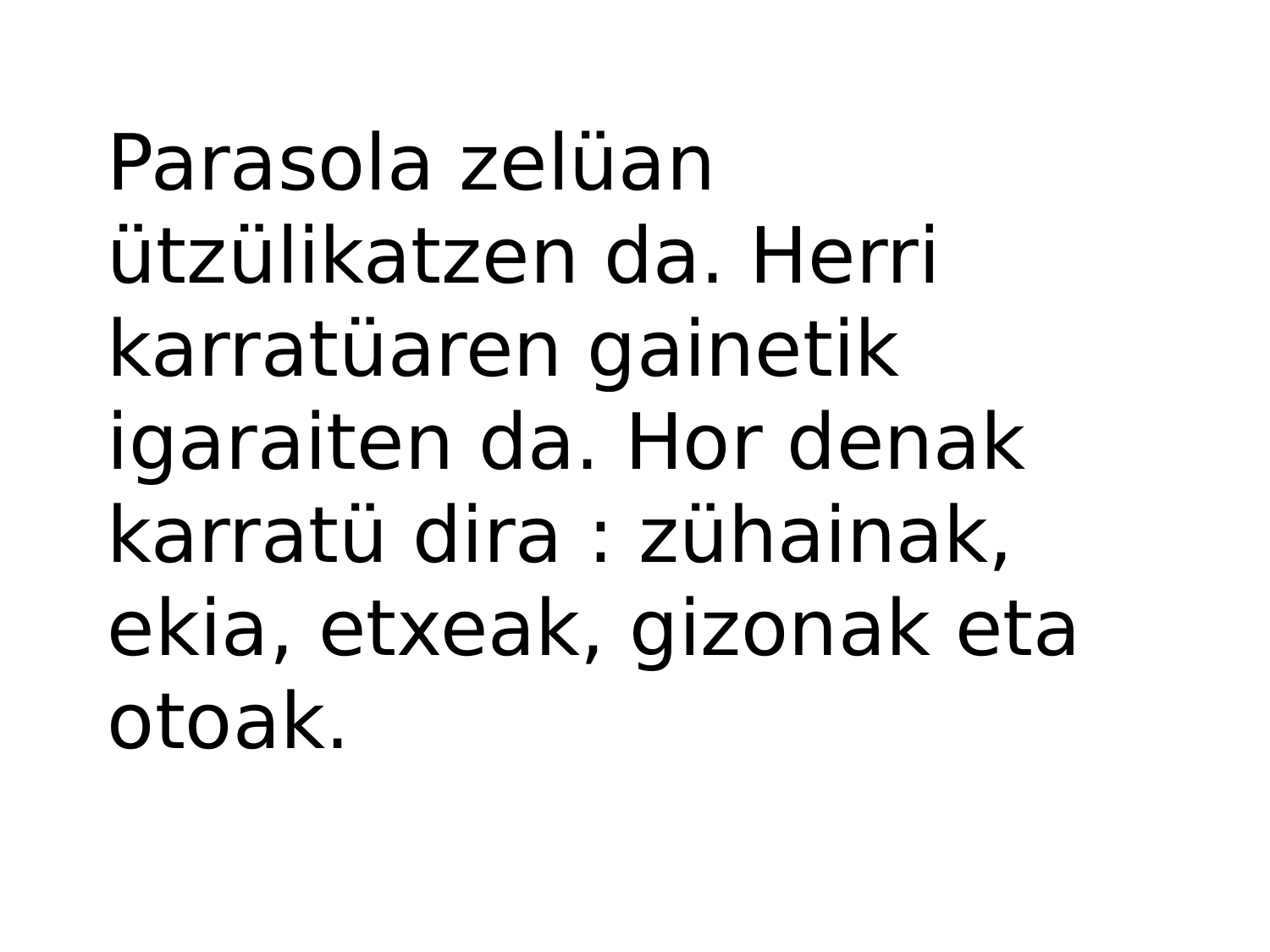

Parasola zelüan ützülikatzen da. Herri karratüaren gainetik igaraiten da. Hor denak karratü dira : zühainak, ekia, etxeak, gizonak eta otoak.